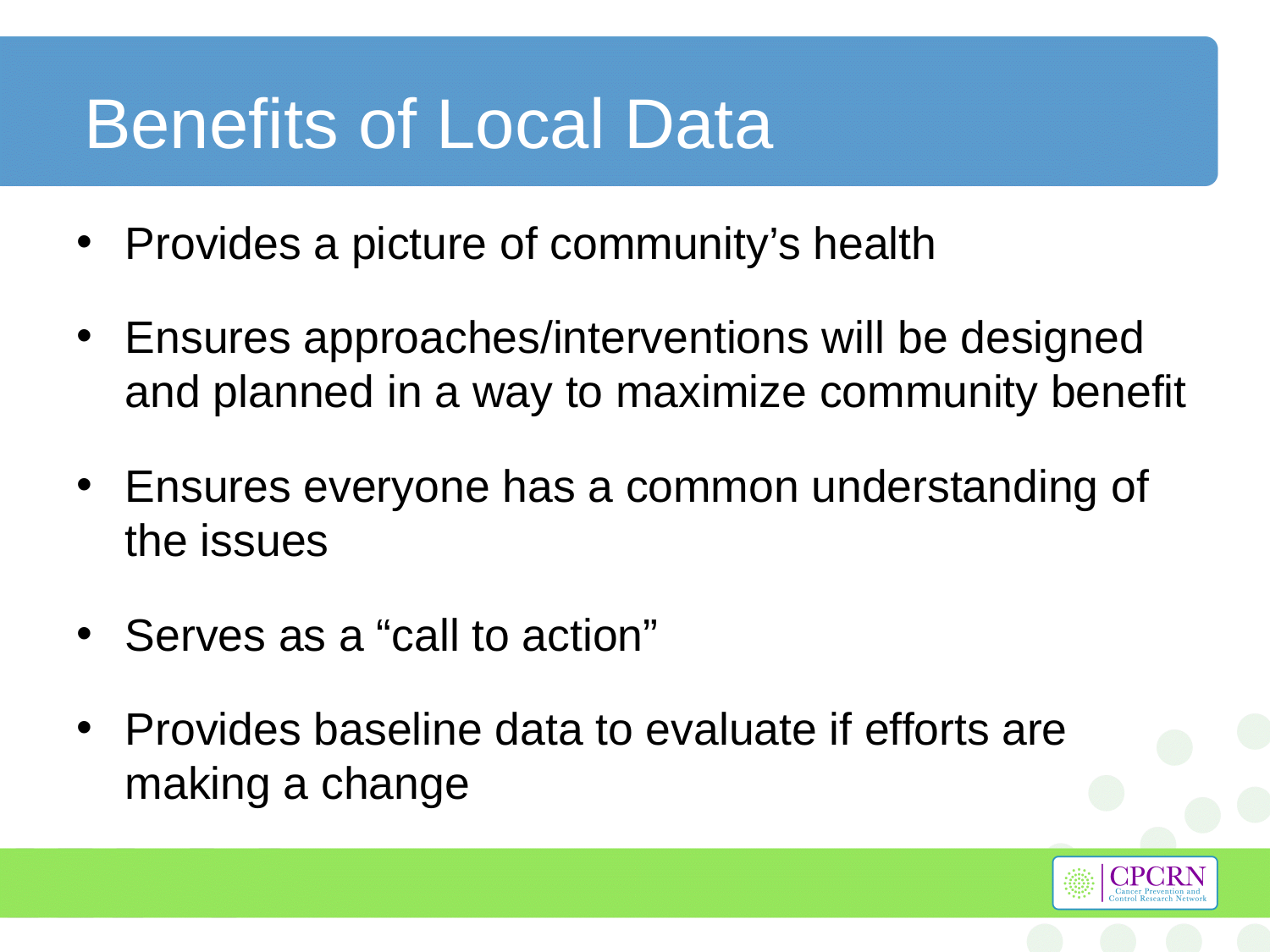

# Benefits of Local Data
Provides a picture of community’s health
Ensures approaches/interventions will be designed and planned in a way to maximize community benefit
Ensures everyone has a common understanding of the issues
Serves as a “call to action”
Provides baseline data to evaluate if efforts are making a change